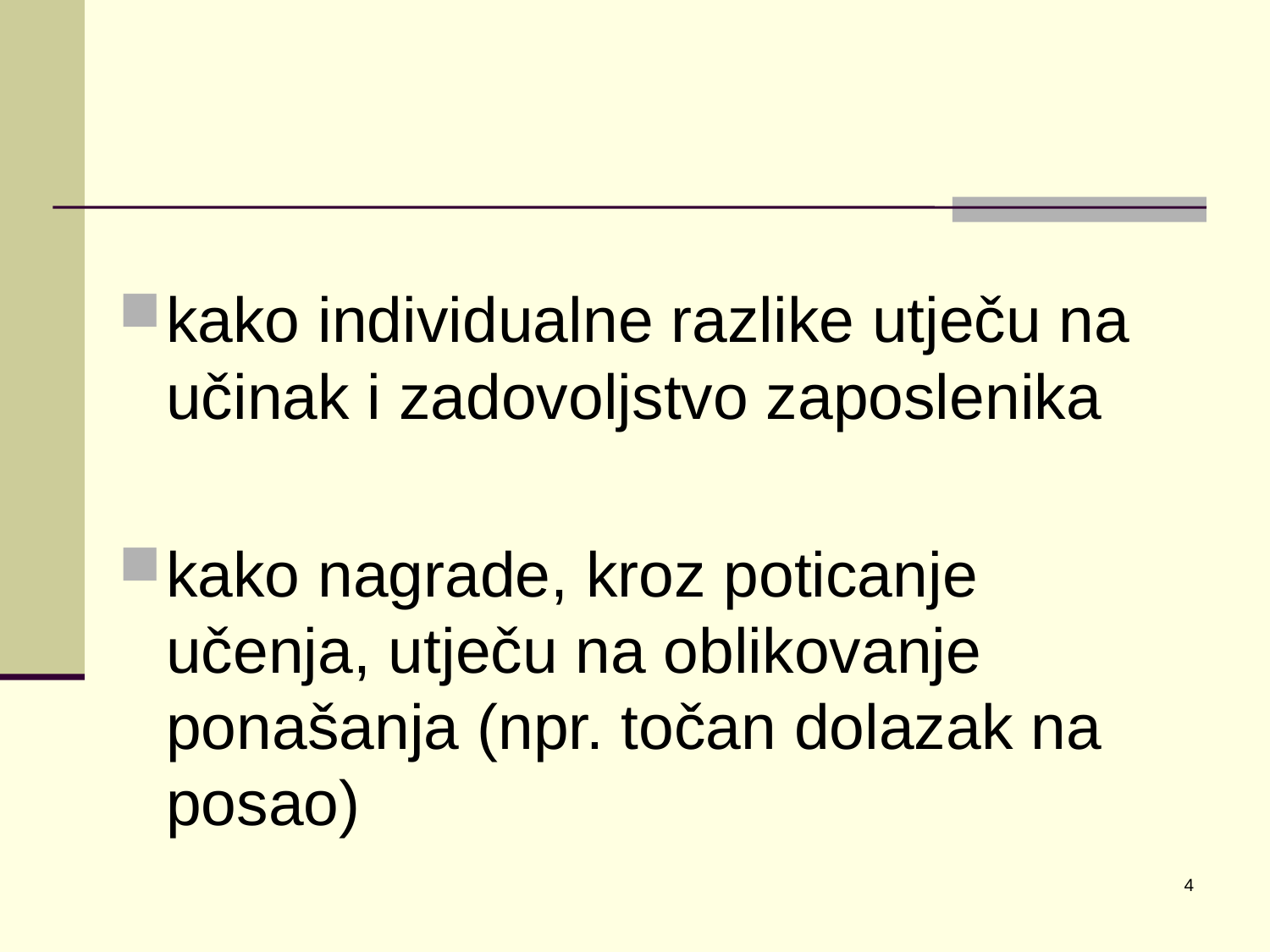

kako individualne razlike utječu na učinak i zadovoljstvo zaposlenika

kako nagrade, kroz poticanje učenja, utječu na oblikovanje ponašanja (npr. točan dolazak na posao)

4